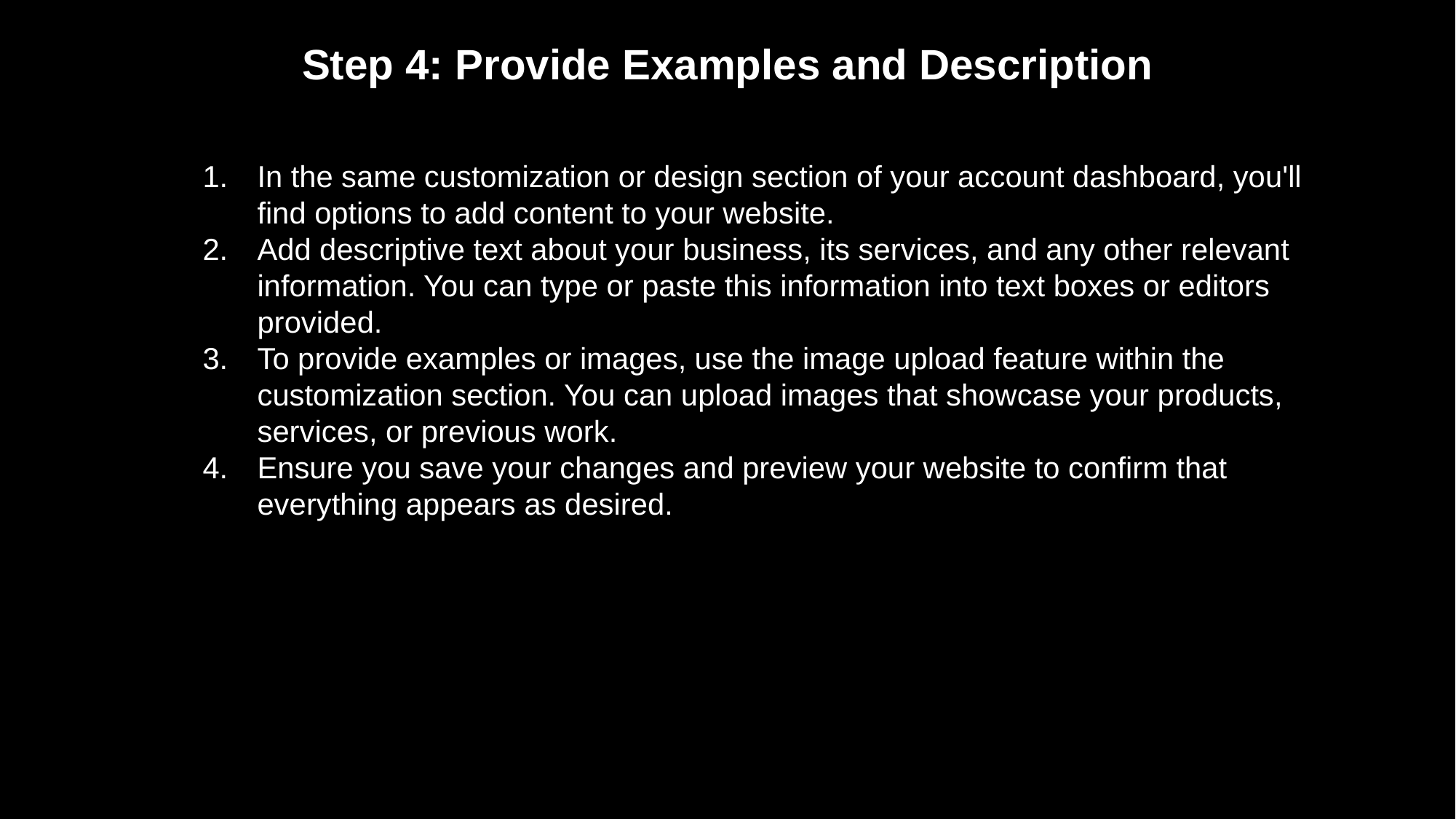

Step 4: Provide Examples and Description
In the same customization or design section of your account dashboard, you'll find options to add content to your website.
Add descriptive text about your business, its services, and any other relevant information. You can type or paste this information into text boxes or editors provided.
To provide examples or images, use the image upload feature within the customization section. You can upload images that showcase your products, services, or previous work.
Ensure you save your changes and preview your website to confirm that everything appears as desired.